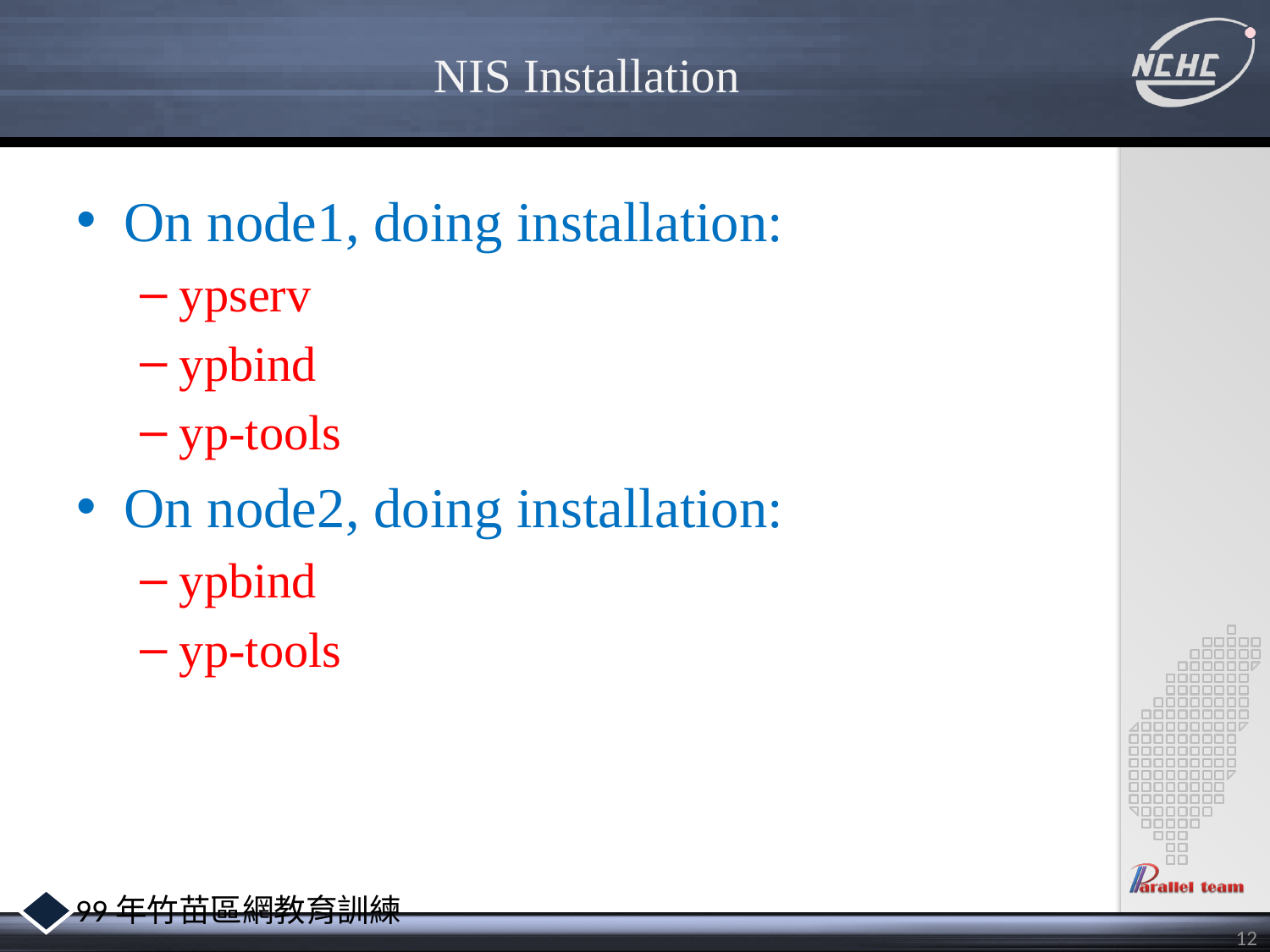

# NIS Installation
On node1, doing installation:
ypserv
ypbind
yp-tools
On node2, doing installation:
ypbind
yp-tools
12